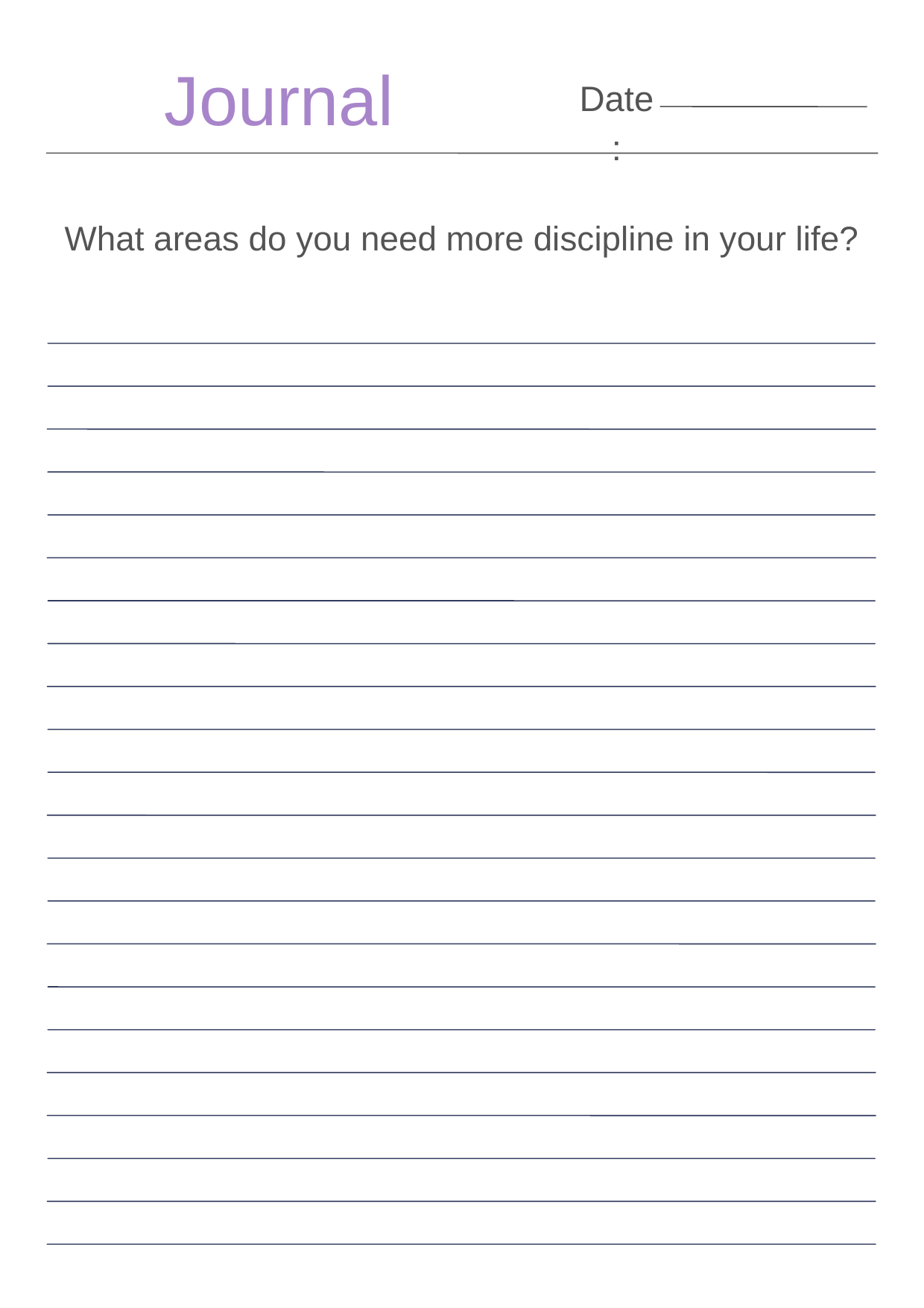

Journal
Date:

What areas do you need more discipline in your life?